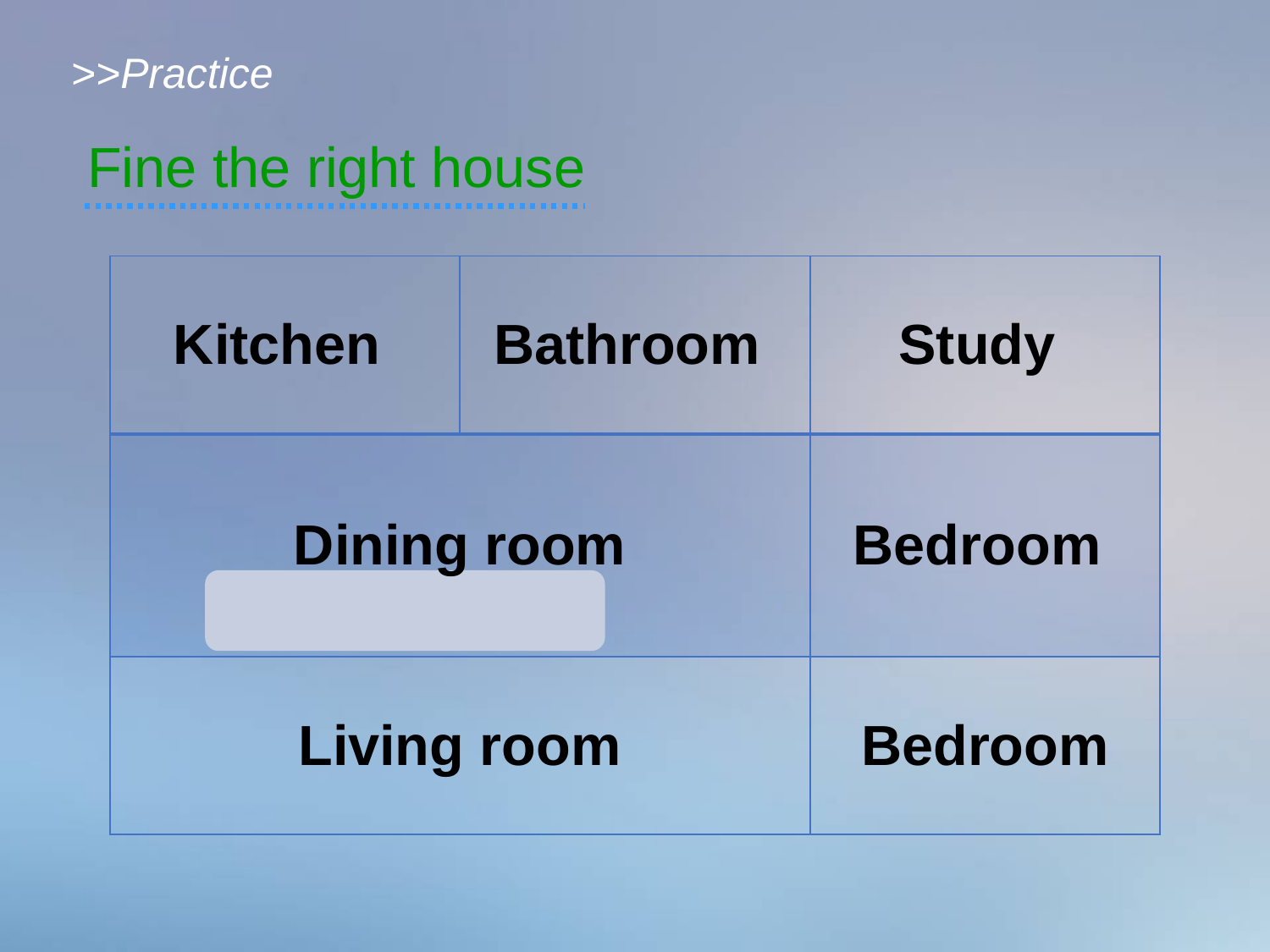

# >>Practice
Fine the right house
| Kitchen | Bathroom | Study |
| --- | --- | --- |
| Dining room |  | Bedroom |
| Living room |  | Bedroom |